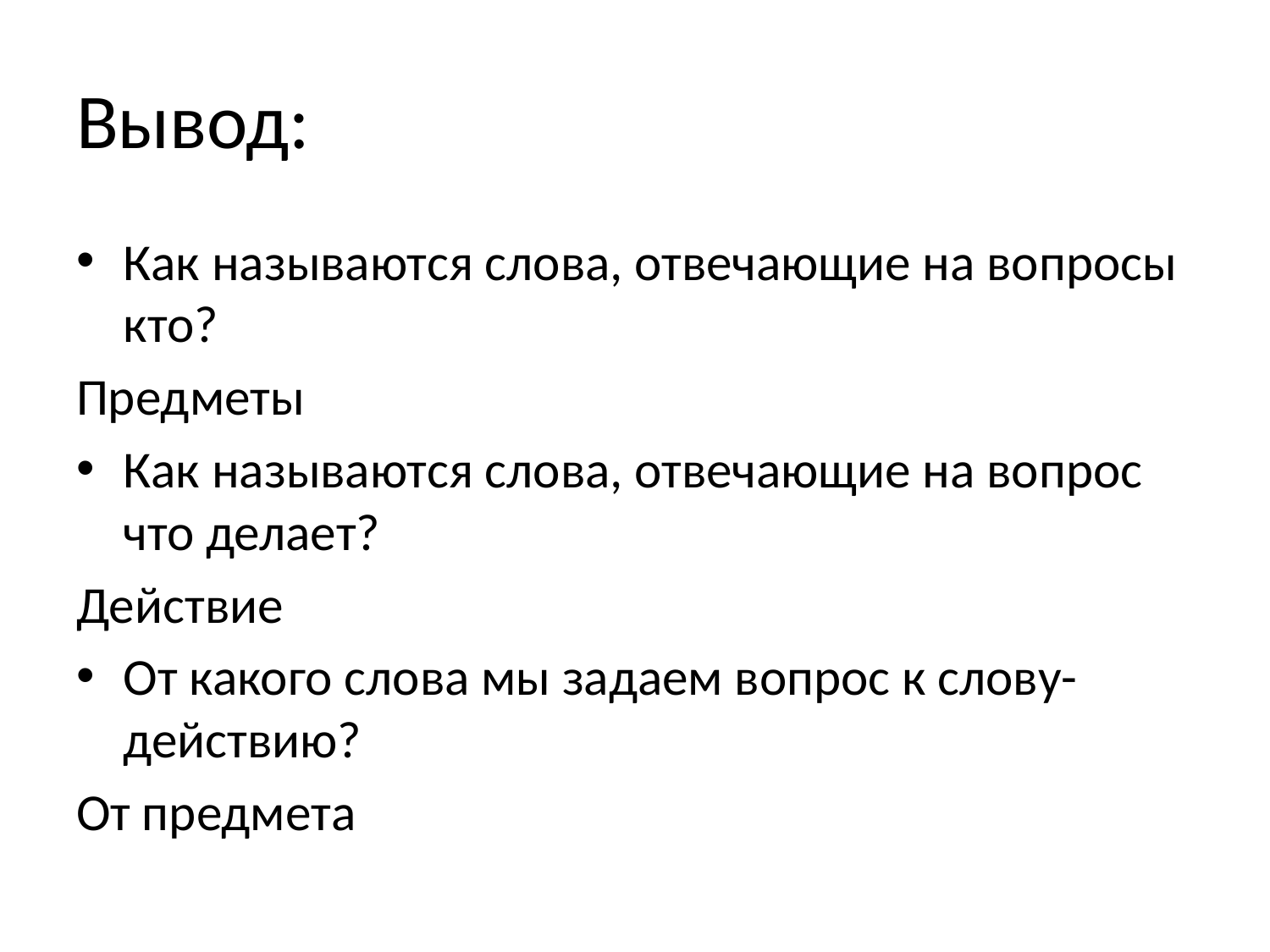

# Вывод:
Как называются слова, отвечающие на вопросы кто?
Предметы
Как называются слова, отвечающие на вопрос что делает?
Действие
От какого слова мы задаем вопрос к слову-действию?
От предмета